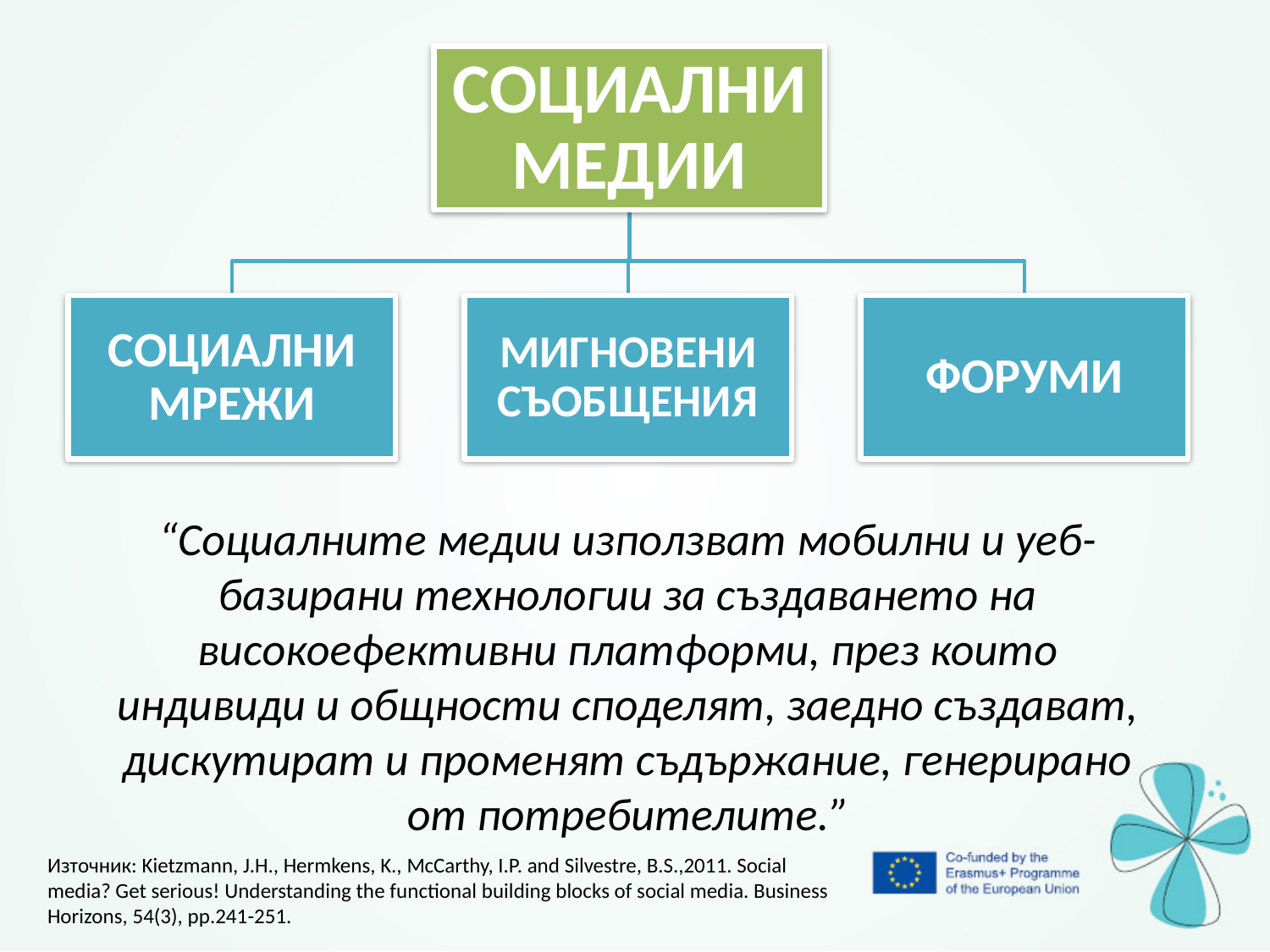

СОЦИАЛНИ МЕДИИ
СОЦИАЛНИ МРЕЖИ
МИГНОВЕНИ СЪОБЩЕНИЯ
ФОРУМИ
“Социалните медии използват мобилни и уеб-базирани технологии за създаването на високоефективни платформи, през които индивиди и общности споделят, заедно създават, дискутират и променят съдържание, генерирано от потребителите.”
Източник: Kietzmann, J.H., Hermkens, K., McCarthy, I.P. and Silvestre, B.S.,2011. Social media? Get serious! Understanding the functional building blocks of social media. Business Horizons, 54(3), pp.241-251.